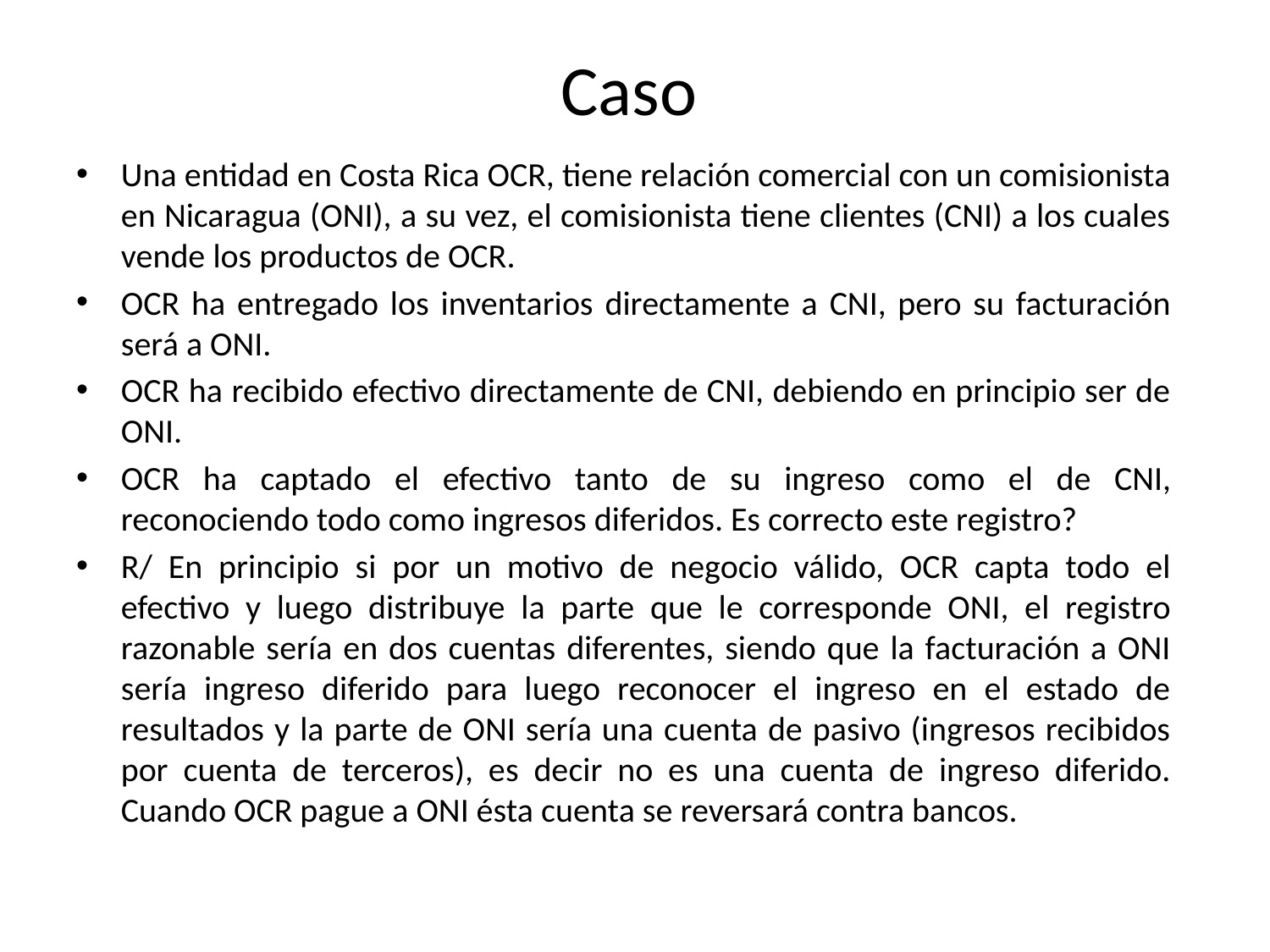

# Caso
Una entidad en Costa Rica OCR, tiene relación comercial con un comisionista en Nicaragua (ONI), a su vez, el comisionista tiene clientes (CNI) a los cuales vende los productos de OCR.
OCR ha entregado los inventarios directamente a CNI, pero su facturación será a ONI.
OCR ha recibido efectivo directamente de CNI, debiendo en principio ser de ONI.
OCR ha captado el efectivo tanto de su ingreso como el de CNI, reconociendo todo como ingresos diferidos. Es correcto este registro?
R/ En principio si por un motivo de negocio válido, OCR capta todo el efectivo y luego distribuye la parte que le corresponde ONI, el registro razonable sería en dos cuentas diferentes, siendo que la facturación a ONI sería ingreso diferido para luego reconocer el ingreso en el estado de resultados y la parte de ONI sería una cuenta de pasivo (ingresos recibidos por cuenta de terceros), es decir no es una cuenta de ingreso diferido. Cuando OCR pague a ONI ésta cuenta se reversará contra bancos.